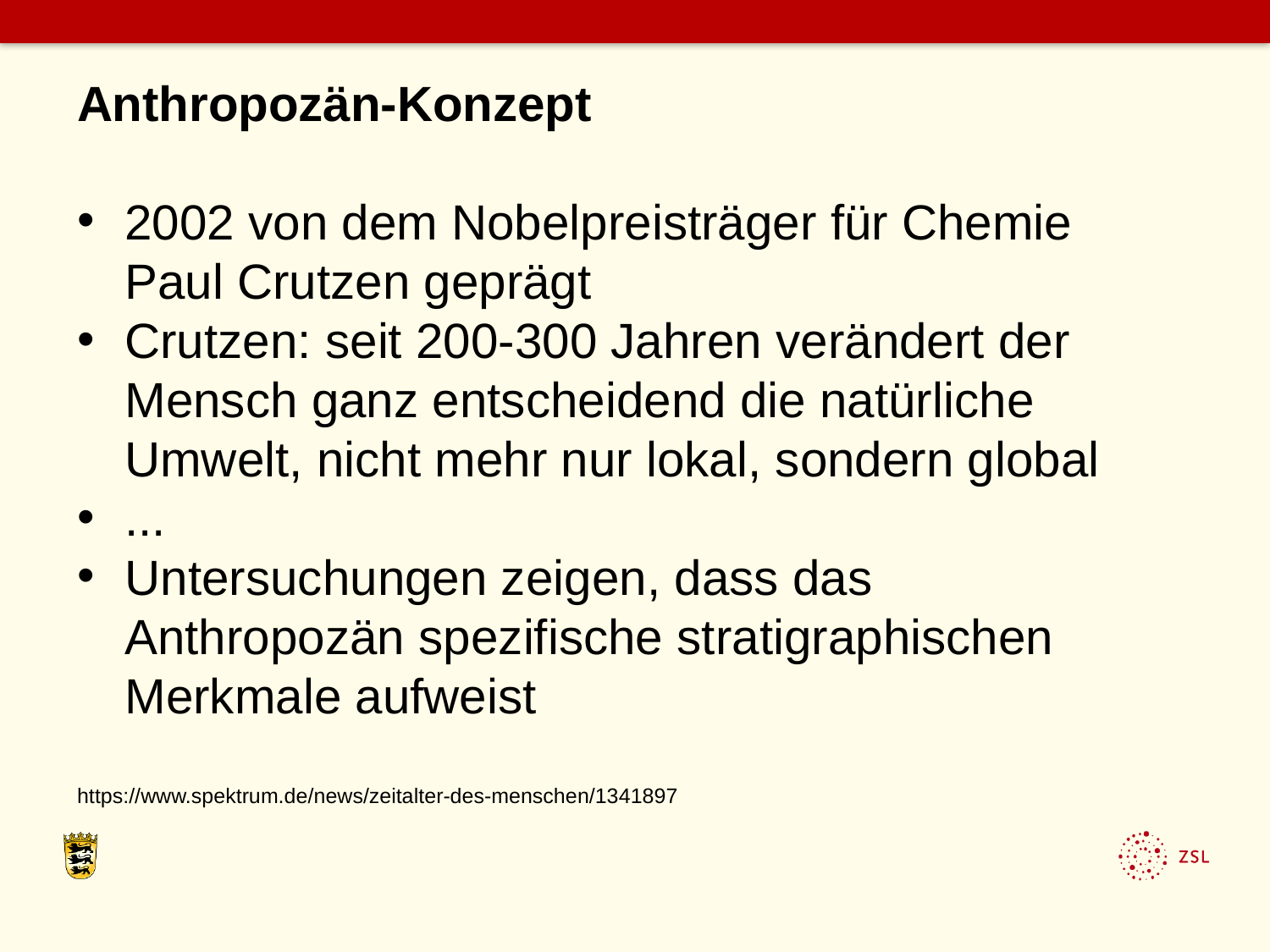

Anthropozän-Konzept

2002 von dem Nobelpreisträger für Chemie Paul Crutzen geprägt
Crutzen: seit 200-300 Jahren verändert der Mensch ganz entscheidend die natürliche Umwelt, nicht mehr nur lokal, sondern global
...
Untersuchungen zeigen, dass das Anthropozän spezifische stratigraphischen Merkmale aufweist

https://www.spektrum.de/news/zeitalter-des-menschen/1341897